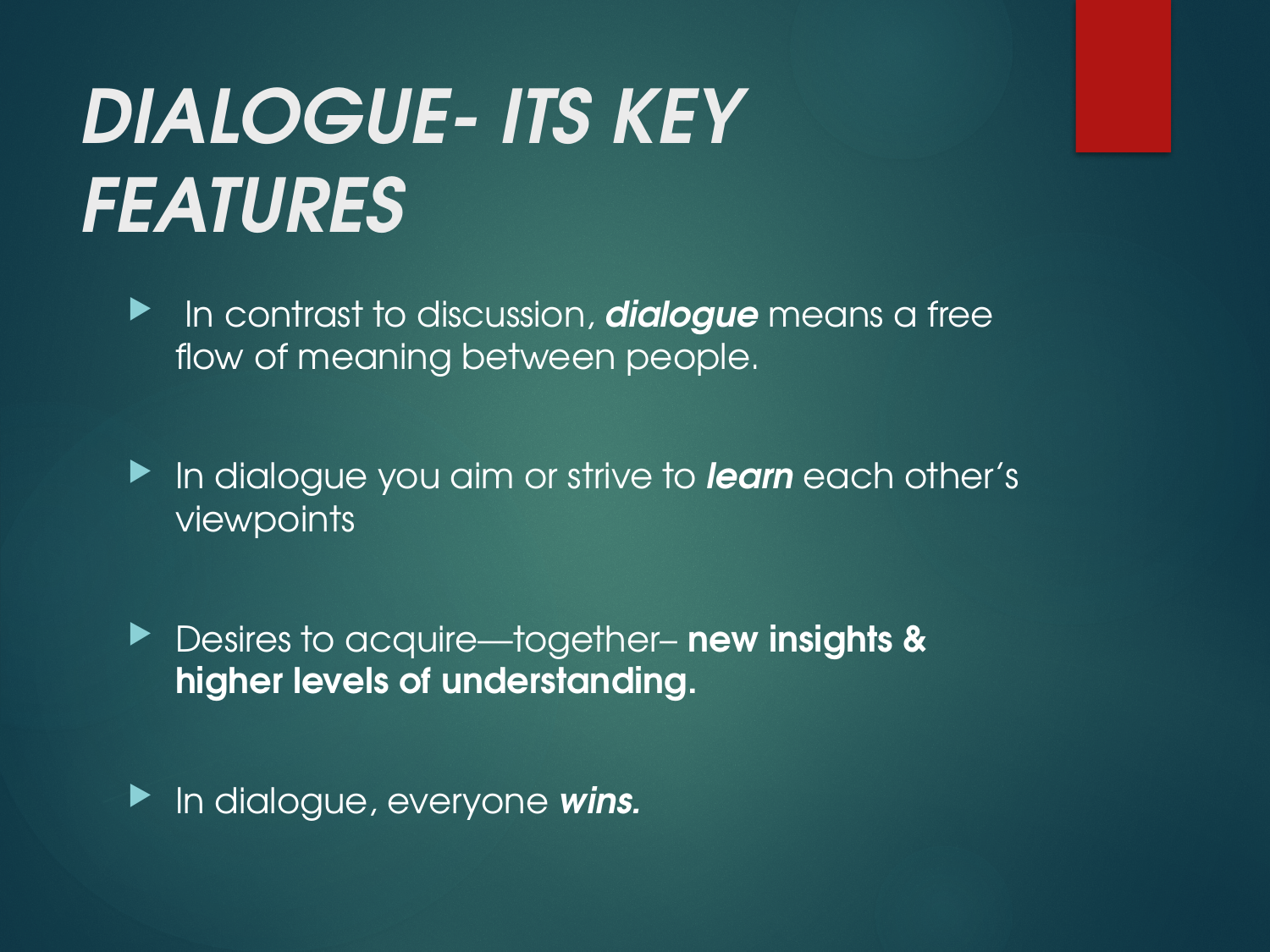

# DIALOGUE- ITS KEY FEATURES
 In contrast to discussion, dialogue means a free flow of meaning between people.

In dialogue you aim or strive to learn each other’s viewpoints

Desires to acquire—together– new insights & higher levels of understanding.

In dialogue, everyone wins.